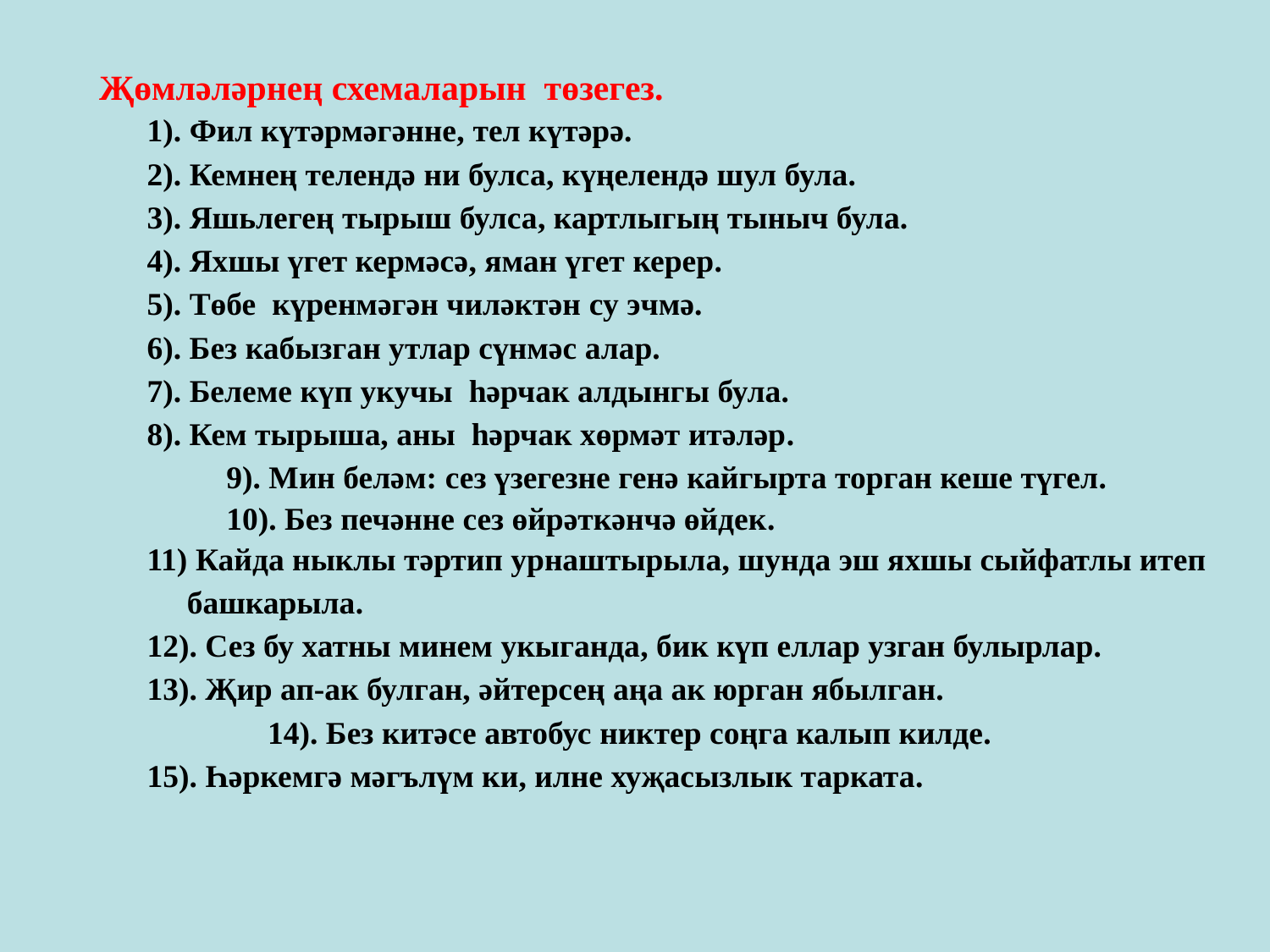

Җөмләләрнең схемаларын  төзегез.
1). Фил күтәрмәгәнне, тел күтәрә.
2). Кемнең телендә ни булса, күңелендә шул була.
3). Яшьлегең тырыш булса, картлыгың тыныч була.
4). Яхшы үгет кермәсә, яман үгет керер.
5). Төбе  күренмәгән чиләктән су эчмә.
6). Без кабызган утлар сүнмәс алар.
7). Белеме күп укучы  һәрчак алдынгы була.
8). Кем тырыша, аны  һәрчак хөрмәт итәләр.
9). Мин беләм: сез үзегезне генә кайгырта торган кеше түгел.
10). Без печәнне сез өйрәткәнчә өйдек.
11) Кайда ныклы тәртип урнаштырыла, шунда эш яхшы сыйфатлы итеп
     башкарыла.
12). Сез бу хатны минем укыганда, бик күп еллар узган булырлар.
13). Җир ап-ак булган, әйтерсең аңа ак юрган ябылган.
               14). Без китәсе автобус никтер соңга калып килде.
15). Һәркемгә мәгълүм ки, илне хуҗасызлык тарката.